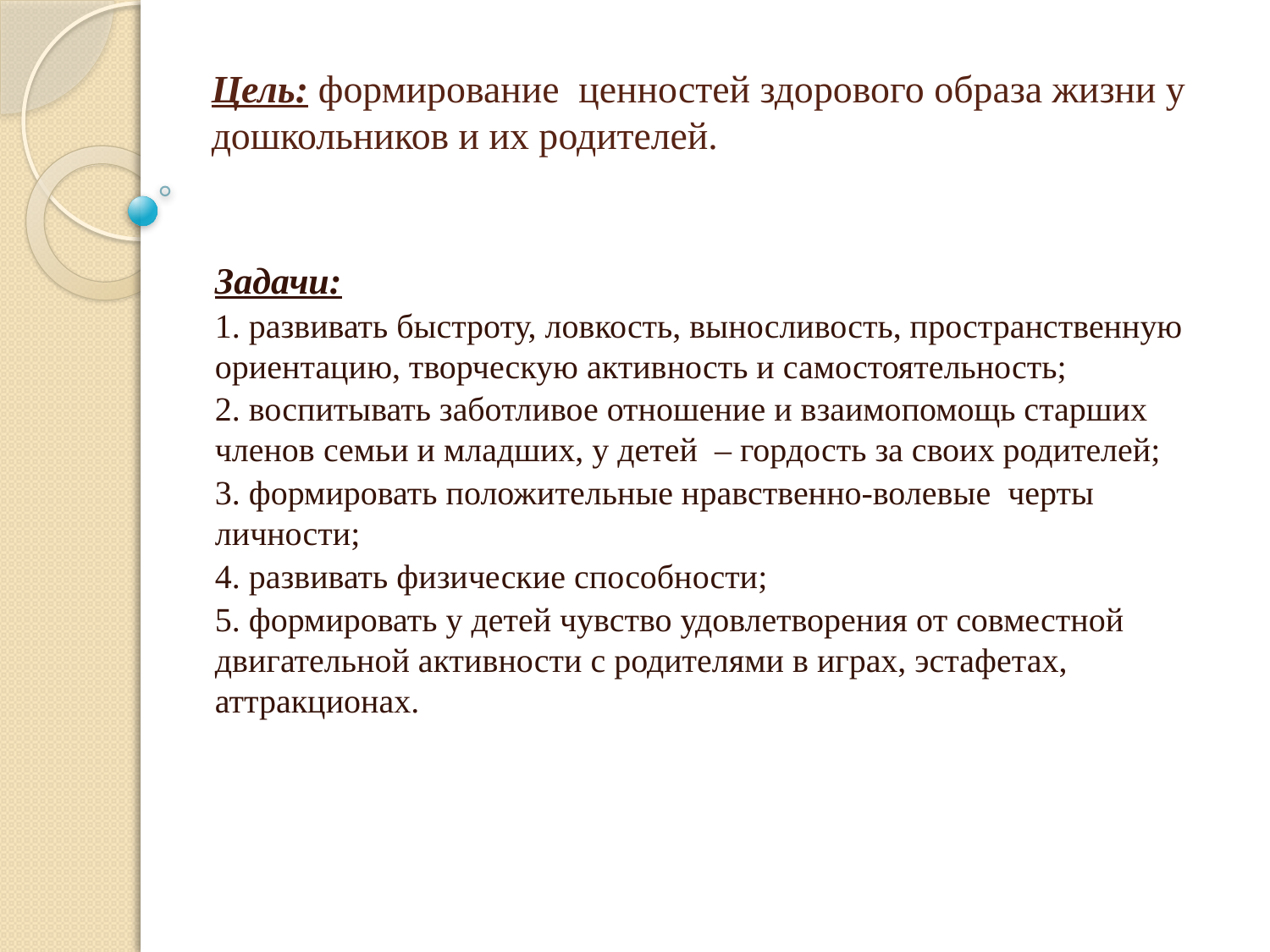

# Цель: формирование  ценностей здорового образа жизни у дошкольников и их родителей.
Задачи:
1. развивать быстроту, ловкость, выносливость, пространственную ориентацию, творческую активность и самостоятельность;
2. воспитывать заботливое отношение и взаимопомощь старших членов семьи и младших, у детей  – гордость за своих родителей;
3. формировать положительные нравственно-волевые  черты личности;
4. развивать физические способности;
5. формировать у детей чувство удовлетворения от совместной двигательной активности с родителями в играх, эстафетах, аттракционах.